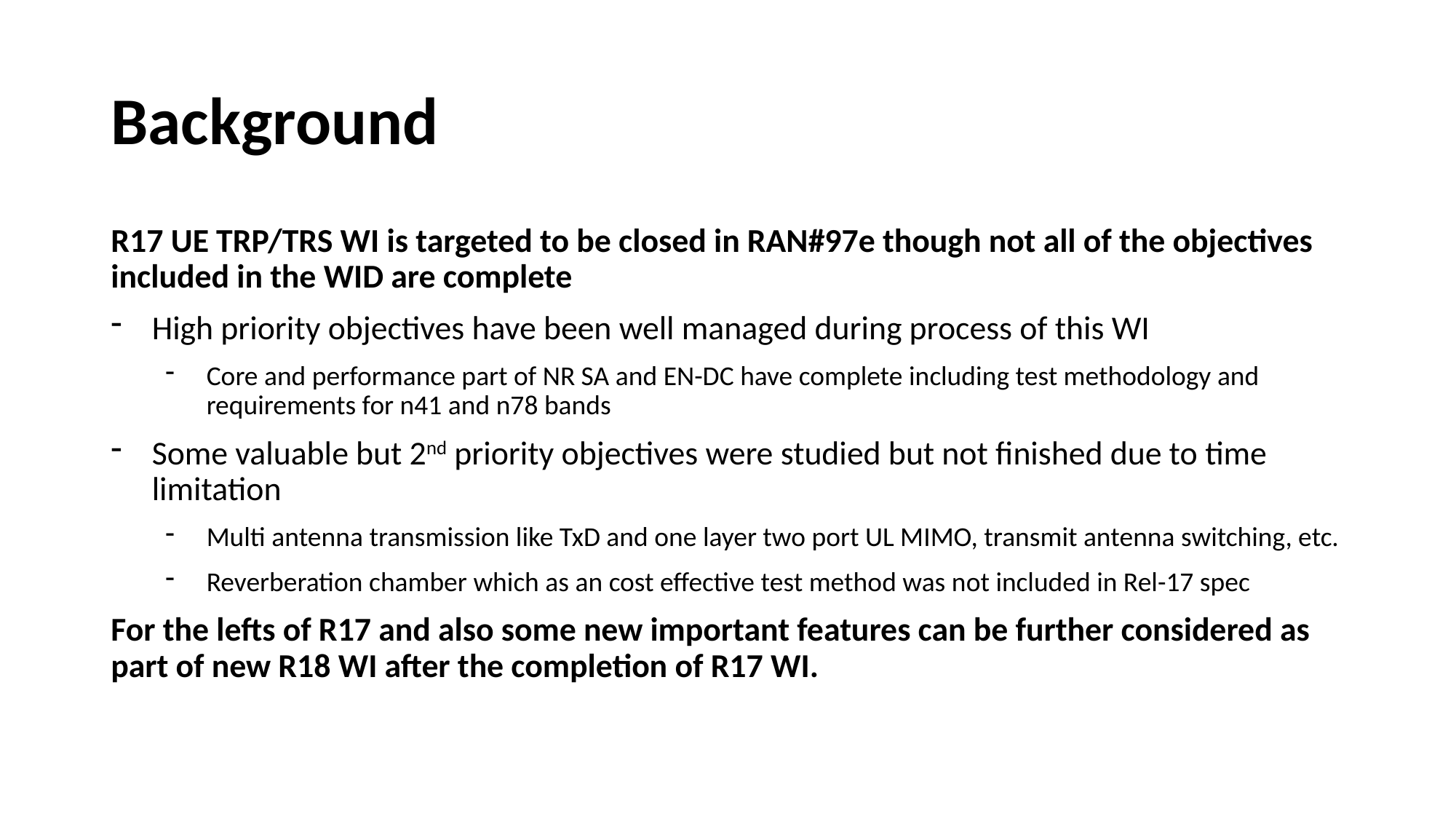

# Background
R17 UE TRP/TRS WI is targeted to be closed in RAN#97e though not all of the objectives included in the WID are complete
High priority objectives have been well managed during process of this WI
Core and performance part of NR SA and EN-DC have complete including test methodology and requirements for n41 and n78 bands
Some valuable but 2nd priority objectives were studied but not finished due to time limitation
Multi antenna transmission like TxD and one layer two port UL MIMO, transmit antenna switching, etc.
Reverberation chamber which as an cost effective test method was not included in Rel-17 spec
For the lefts of R17 and also some new important features can be further considered as part of new R18 WI after the completion of R17 WI.